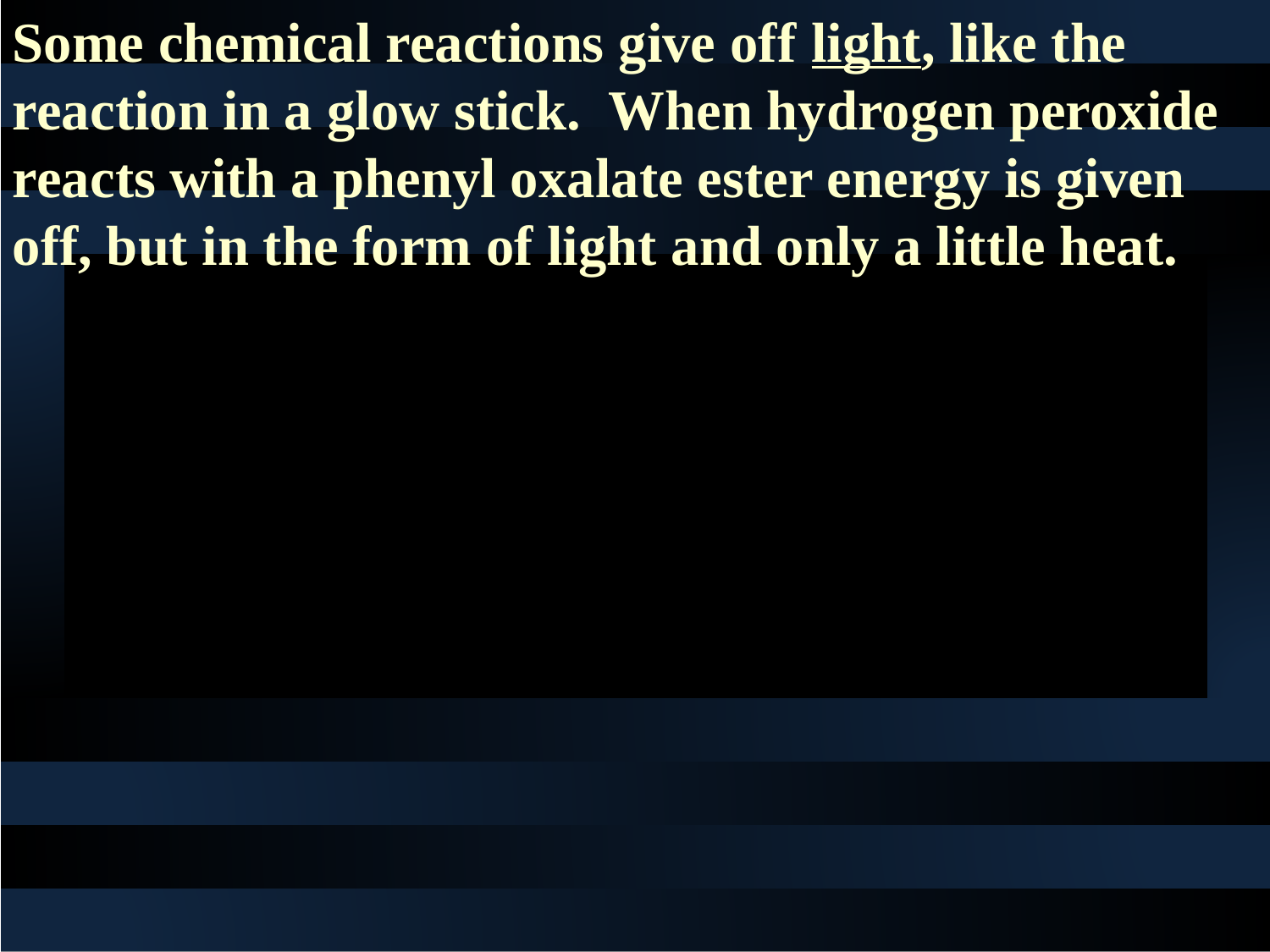

Some chemical reactions give off light, like the reaction in a glow stick.  When hydrogen peroxide reacts with a phenyl oxalate ester energy is given off, but in the form of light and only a little heat.